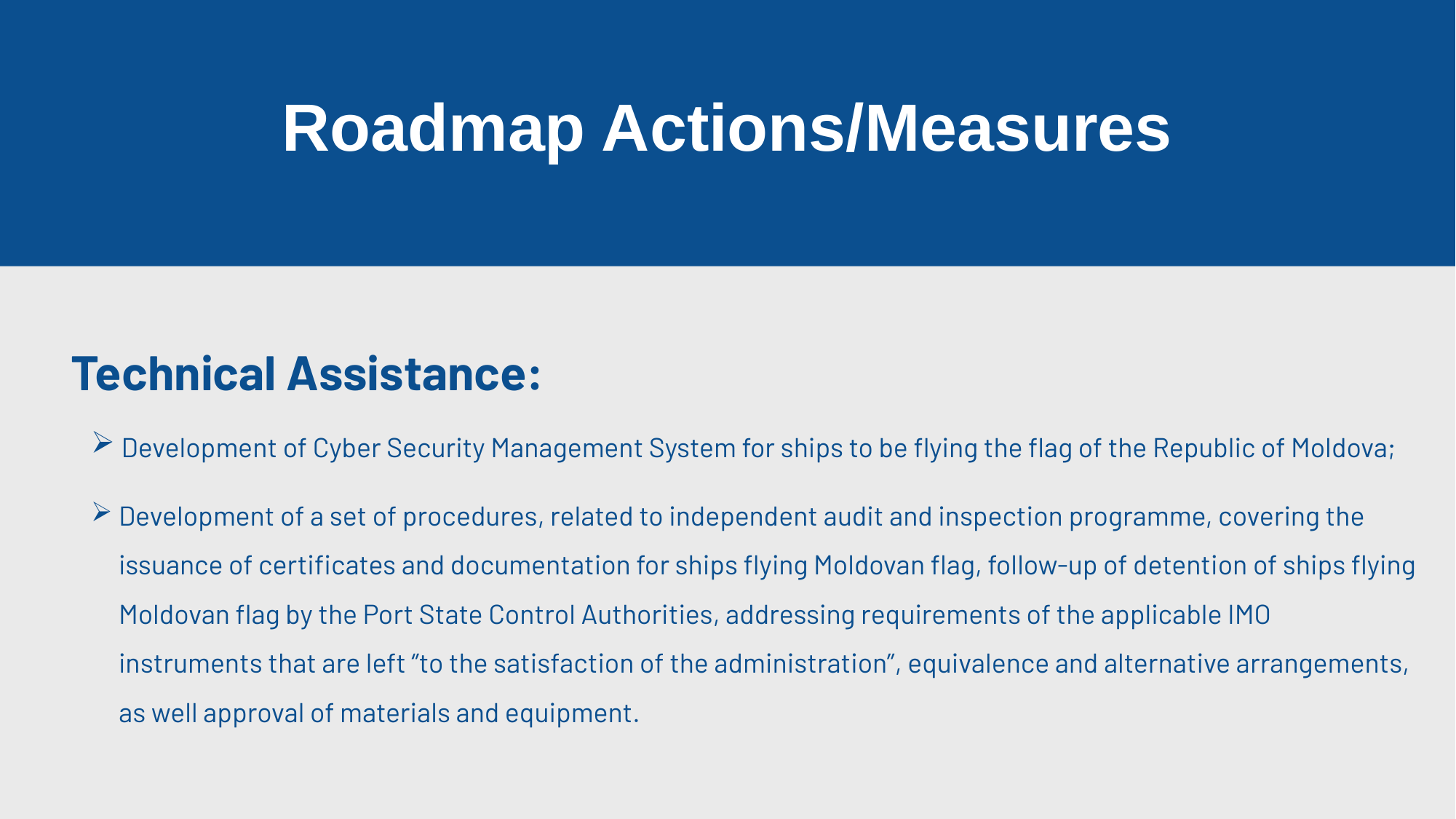

Roadmap Actions/Measures

Technical Assistance:
 Development of Cyber Security Management System for ships to be flying the flag of the Republic of Moldova;
Development of a set of procedures, related to independent audit and inspection programme, covering the issuance of certificates and documentation for ships flying Moldovan flag, follow-up of detention of ships flying Moldovan flag by the Port State Control Authorities, addressing requirements of the applicable IMO instruments that are left ‘’to the satisfaction of the administration’’, equivalence and alternative arrangements, as well approval of materials and equipment.